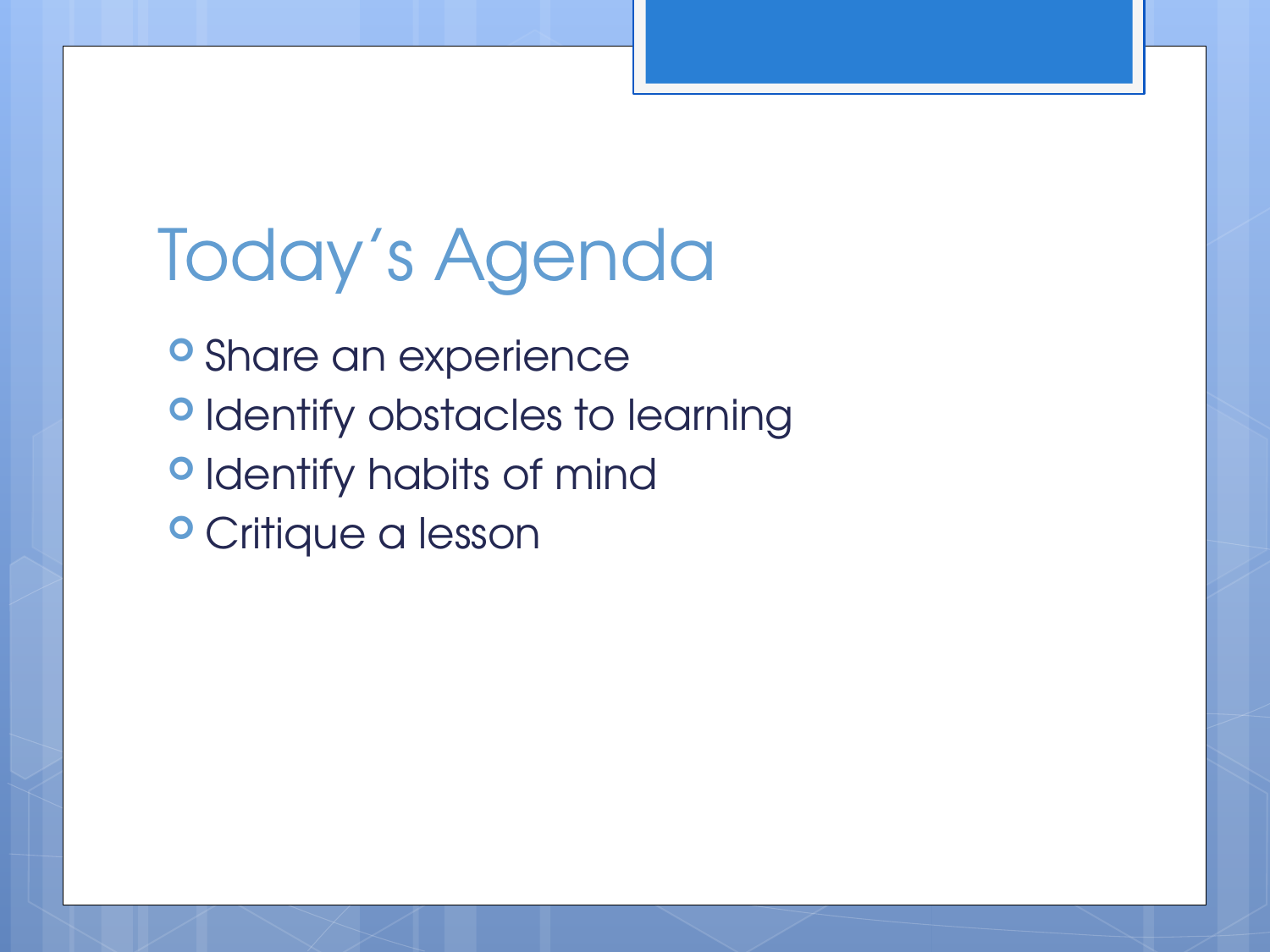

# Today’s Agenda
Share an experience
Identify obstacles to learning
Identify habits of mind
Critique a lesson